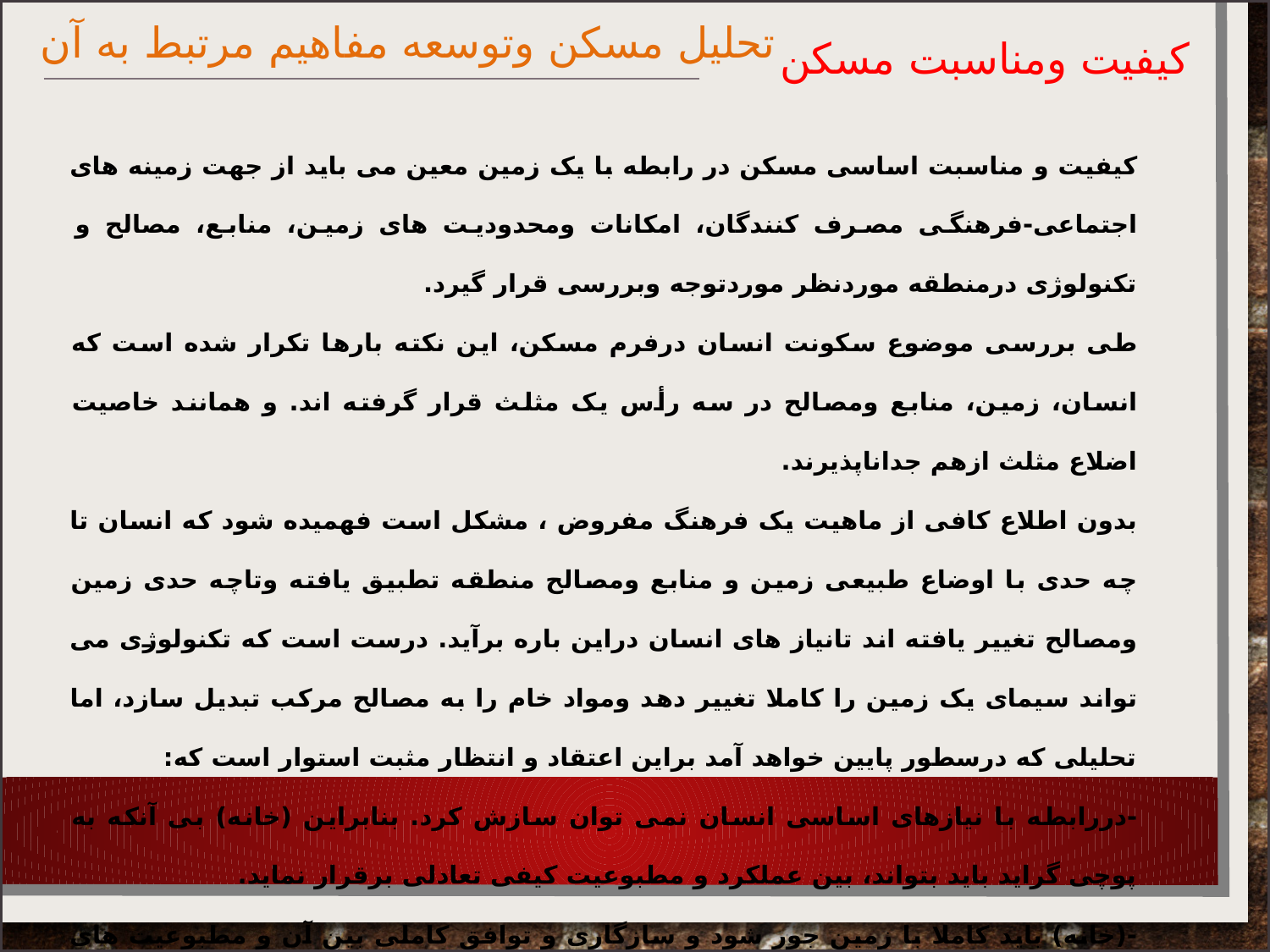

تحلیل مسکن وتوسعه مفاهیم مرتبط به آن
کیفیت ومناسبت مسکن
کیفیت و مناسبت اساسی مسکن در رابطه با یک زمین معین می باید از جهت زمینه های اجتماعی-فرهنگی مصرف کنندگان، امکانات ومحدودیت های زمین، منابع، مصالح و تکنولوژی درمنطقه موردنظر موردتوجه وبررسی قرار گیرد.
طی بررسی موضوع سکونت انسان درفرم مسکن، این نکته بارها تکرار شده است که انسان، زمین، منابع ومصالح در سه رأس یک مثلث قرار گرفته اند. و همانند خاصیت اضلاع مثلث ازهم جداناپذیرند.
بدون اطلاع کافی از ماهیت یک فرهنگ مفروض ، مشکل است فهمیده شود که انسان تا چه حدی با اوضاع طبیعی زمین و منابع ومصالح منطقه تطبیق یافته وتاچه حدی زمین ومصالح تغییر یافته اند تانیاز های انسان دراین باره برآید. درست است که تکنولوژی می تواند سیمای یک زمین را کاملا تغییر دهد ومواد خام را به مصالح مرکب تبدیل سازد، اما تحلیلی که درسطور پایین خواهد آمد براین اعتقاد و انتظار مثبت استوار است که:
-دررابطه با نیازهای اساسی انسان نمی توان سازش کرد. بنابراین (خانه) بی آنکه به پوچی گراید باید بتواند، بین عملکرد و مطبوعیت کیفی تعادلی برقرار نماید.
-(خانه) باید کاملا با زمین جور شود و سازگاری و توافق کاملی بین آن و مطبوعیت های طبیعی زمین برقرار شود.